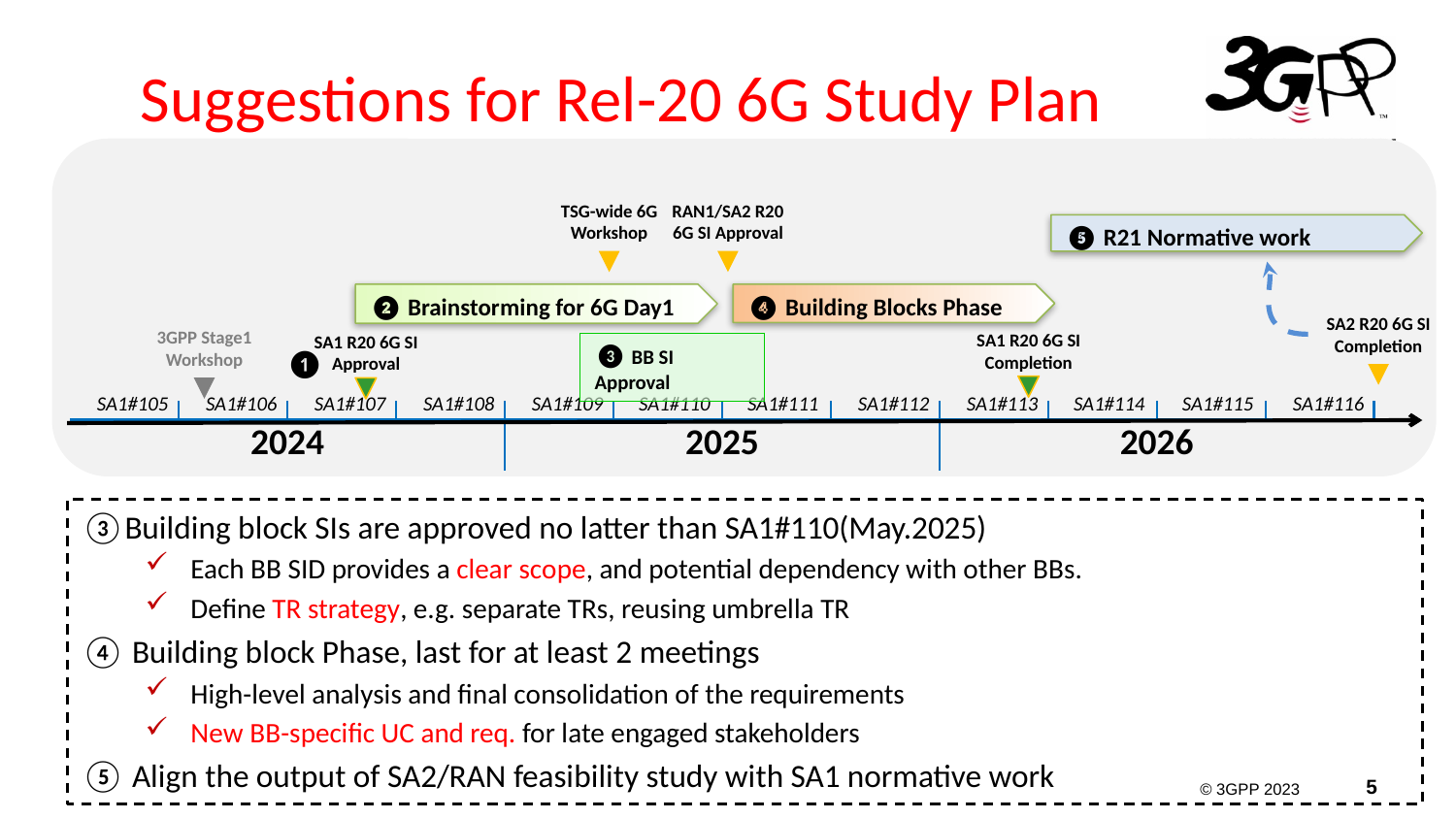

# Suggestions for Rel-20 6G Study Plan

TSG-wide 6G Workshop

RAN1/SA2 R20 6G SI Approval

❺ R21 Normative work
❷ Brainstorming for 6G Day1
❹ Building Blocks Phase
SA2 R20 6G SI Completion

3GPP Stage1 Workshop

SA1 R20 6G SI Completion

SA1 R20 6G SI Approval

❸ BB SI Approval
❶
| SA1#105 | SA1#106 | SA1#107 | SA1#108 | SA1#109 | SA1#110 | SA1#111 | SA1#112 | SA1#113 | SA1#114 | SA1#115 | SA1#116 |
| --- | --- | --- | --- | --- | --- | --- | --- | --- | --- | --- | --- |
|  |  |  |  |  |  |  |  |  |  |  |  |
| --- | --- | --- | --- | --- | --- | --- | --- | --- | --- | --- | --- |
| 2024 |  |  |  | 2025 |  |  |  | 2026 |  |  |  |
③Building block SIs are approved no latter than SA1#110(May.2025)
Each BB SID provides a clear scope, and potential dependency with other BBs.
Define TR strategy, e.g. separate TRs, reusing umbrella TR
④ Building block Phase, last for at least 2 meetings
High-level analysis and final consolidation of the requirements
New BB-specific UC and req. for late engaged stakeholders
⑤ Align the output of SA2/RAN feasibility study with SA1 normative work